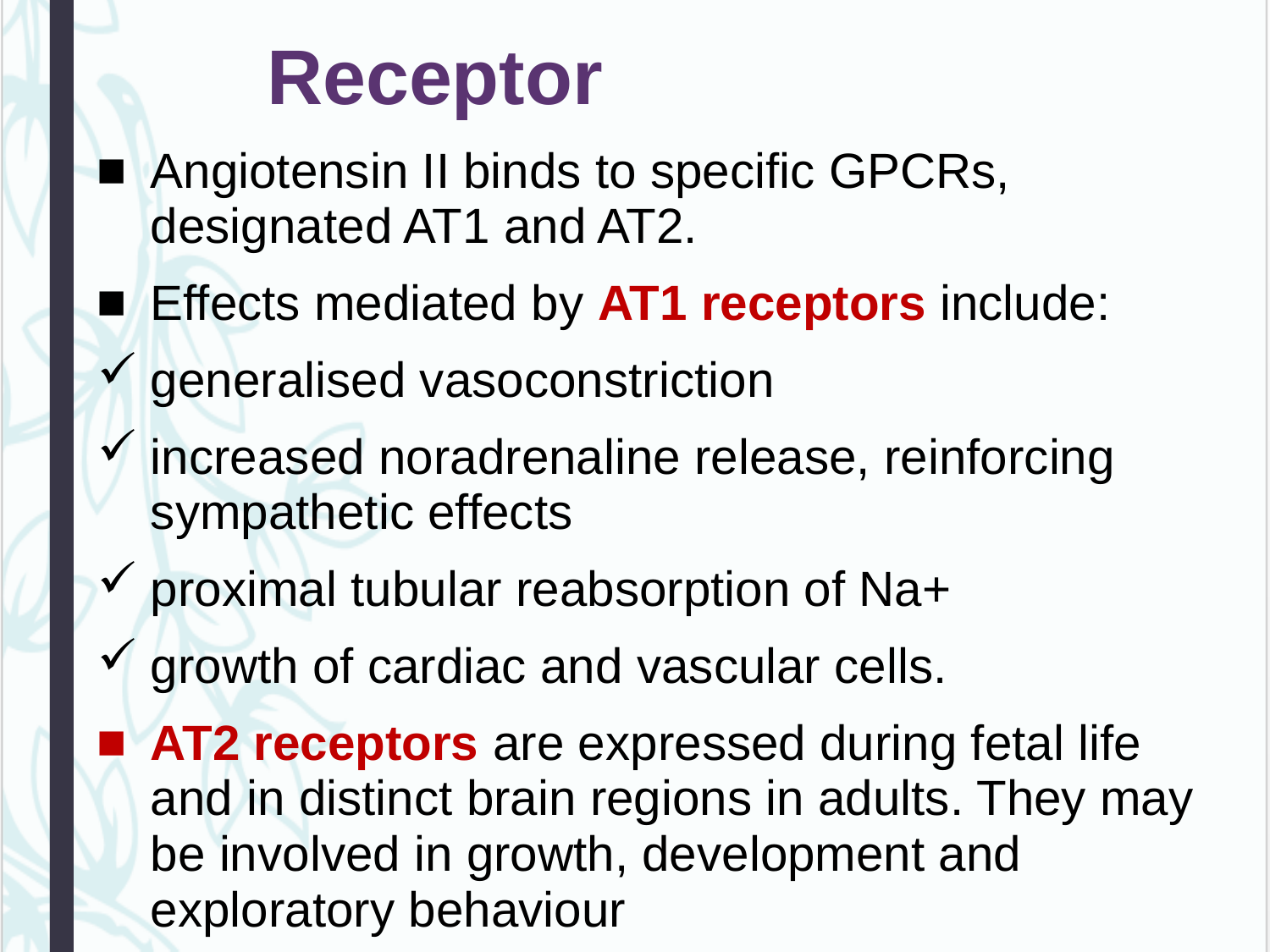

# Receptor
Angiotensin II binds to specific GPCRs, designated AT1 and AT2.
Effects mediated by AT1 receptors include:
generalised vasoconstriction
increased noradrenaline release, reinforcing sympathetic effects
proximal tubular reabsorption of Na+
growth of cardiac and vascular cells.
AT2 receptors are expressed during fetal life and in distinct brain regions in adults. They may be involved in growth, development and exploratory behaviour